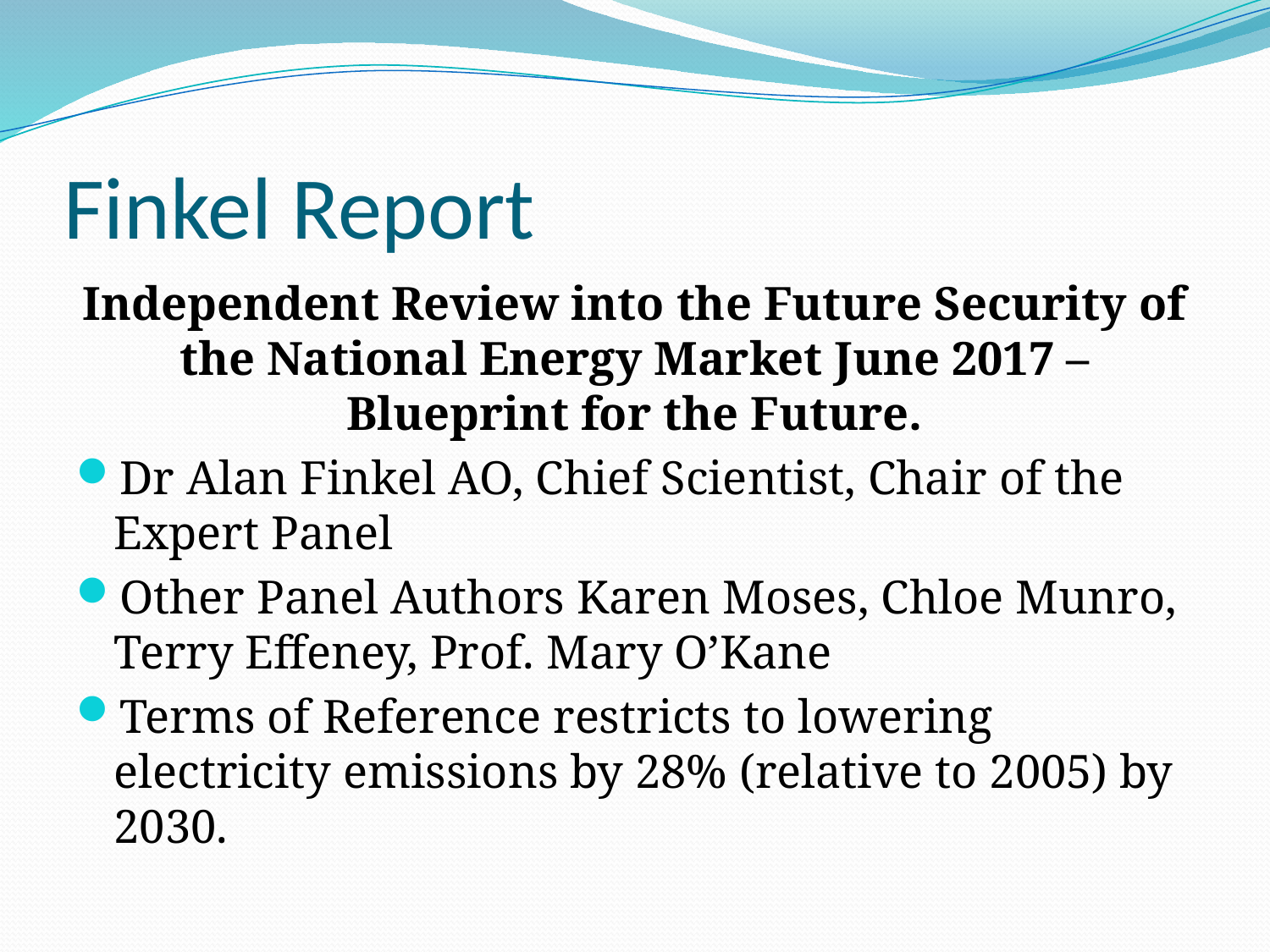

# Finkel Report
Independent Review into the Future Security of the National Energy Market June 2017 – Blueprint for the Future.
Dr Alan Finkel AO, Chief Scientist, Chair of the Expert Panel
Other Panel Authors Karen Moses, Chloe Munro, Terry Effeney, Prof. Mary O’Kane
Terms of Reference restricts to lowering electricity emissions by 28% (relative to 2005) by 2030.